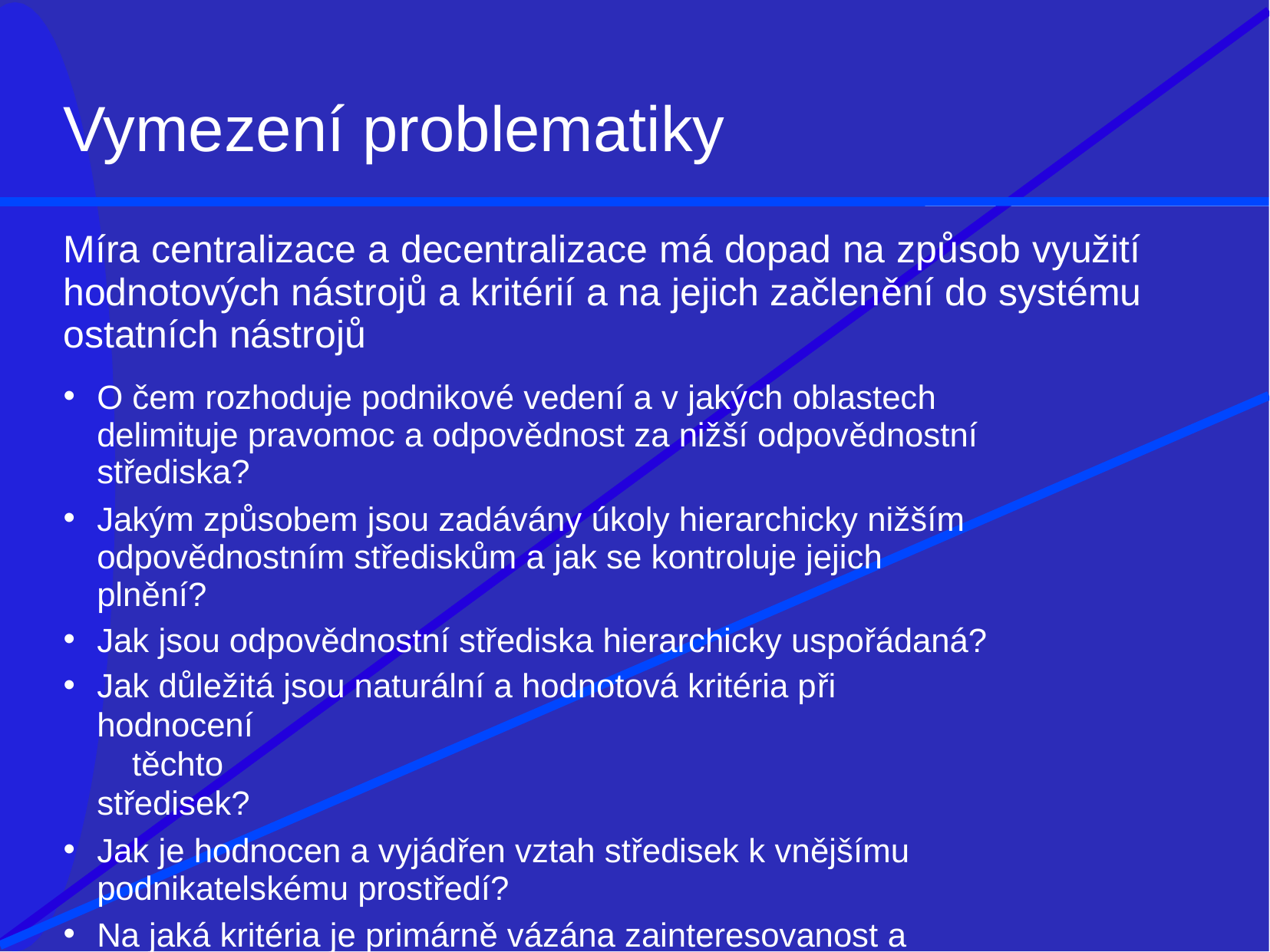

# Vymezení problematiky
Míra centralizace a decentralizace má dopad na způsob využití hodnotových nástrojů a kritérií a na jejich začlenění do systému ostatních nástrojů
O čem rozhoduje podnikové vedení a v jakých oblastech delimituje pravomoc a odpovědnost za nižší odpovědnostní střediska?
Jakým způsobem jsou zadávány úkoly hierarchicky nižším odpovědnostním střediskům a jak se kontroluje jejich plnění?
Jak jsou odpovědnostní střediska hierarchicky uspořádaná?
Jak důležitá jsou naturální a hodnotová kritéria při hodnocení	těchto
středisek?
Jak je hodnocen a vyjádřen vztah středisek k vnějšímu podnikatelskému prostředí?
Na jaká kritéria je primárně vázána zainteresovanost a motivace středisek?